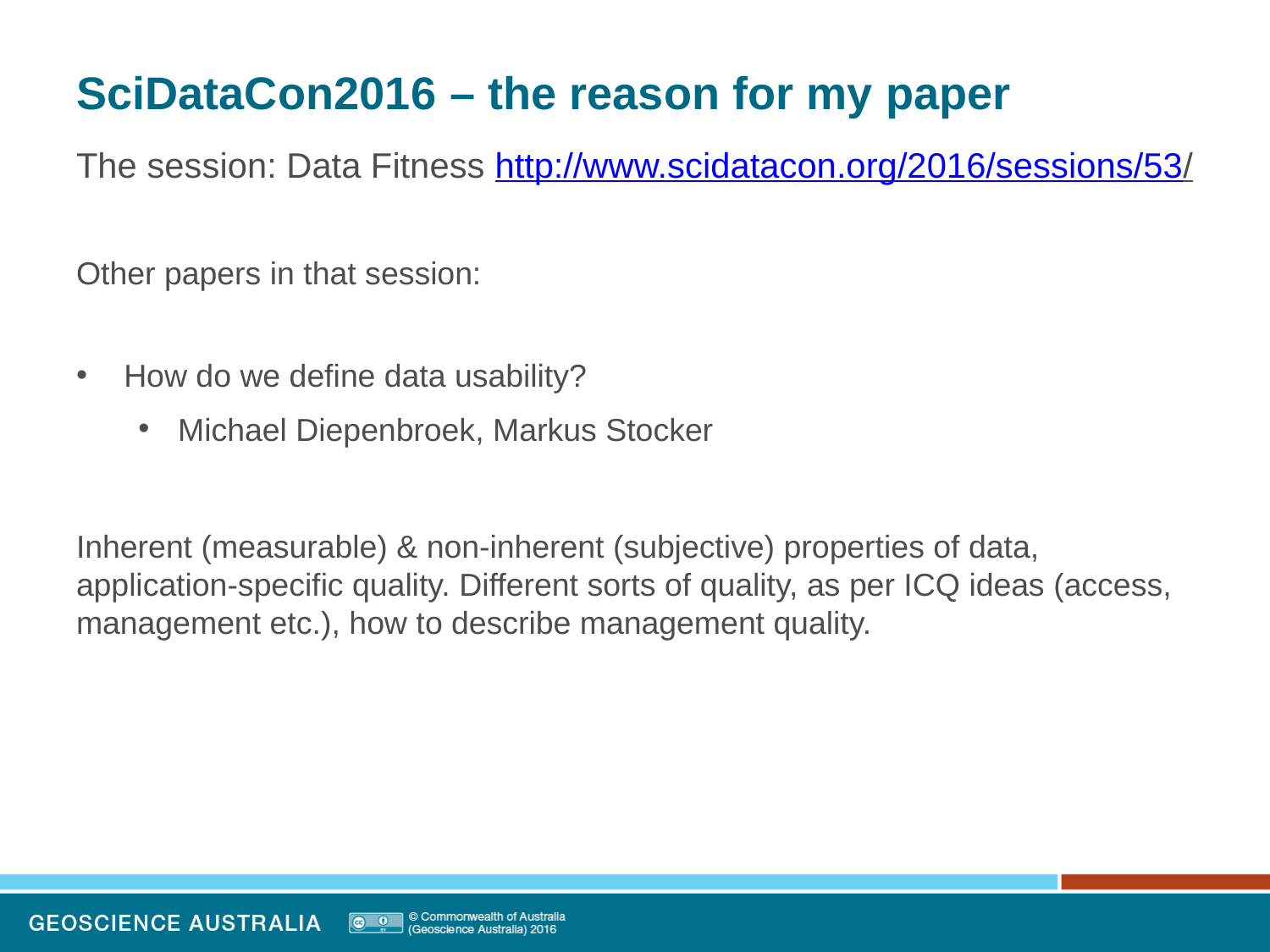

# SciDataCon2016 – the reason for my paper
The session: Data Fitness http://www.scidatacon.org/2016/sessions/53/

Other papers in that session:

How do we define data usability?
Michael Diepenbroek, Markus Stocker

Inherent (measurable) & non-inherent (subjective) properties of data, application-specific quality. Different sorts of quality, as per ICQ ideas (access, management etc.), how to describe management quality.